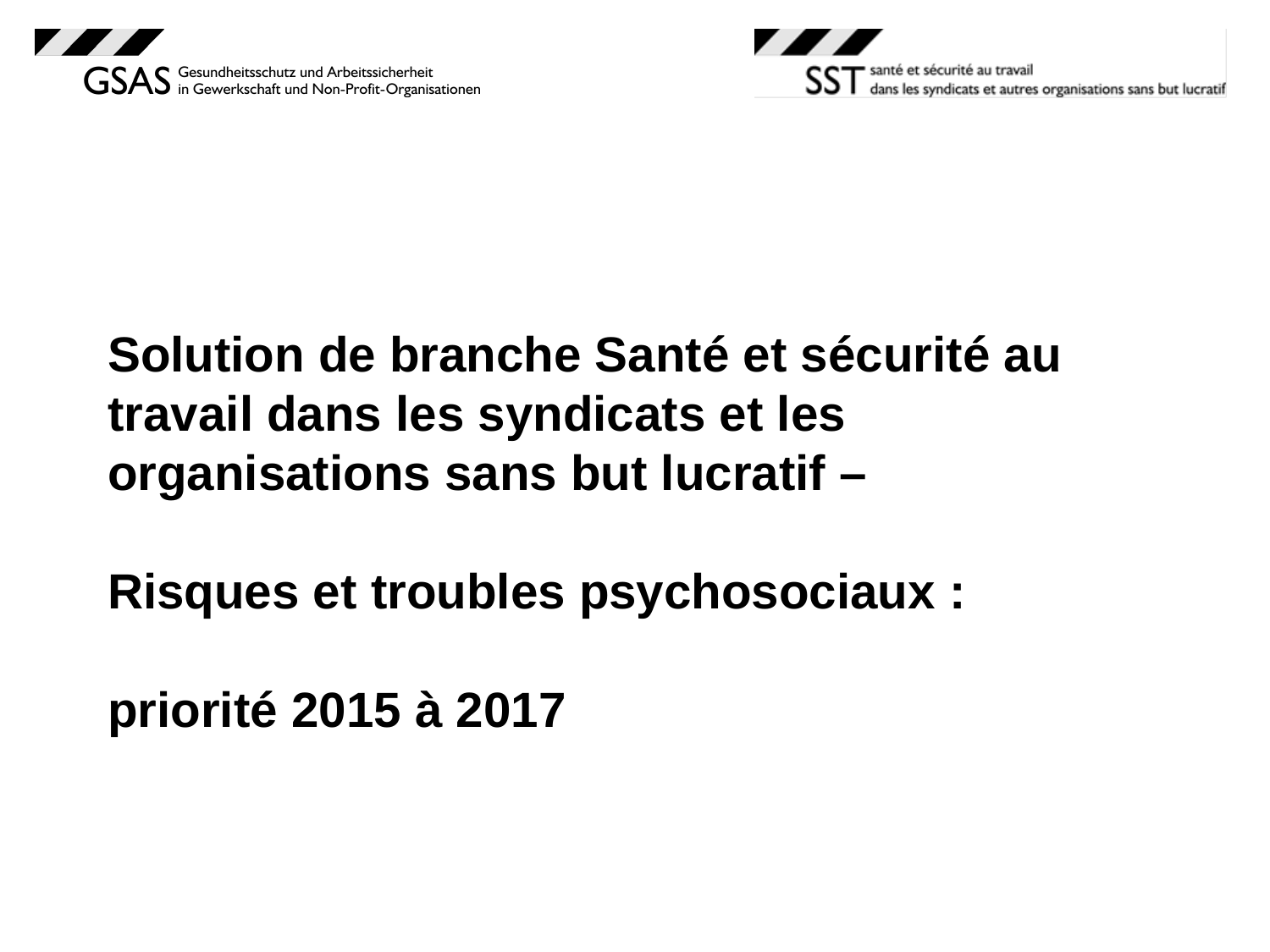

# Solution de branche Santé et sécurité au travail dans les syndicats et les organisations sans but lucratif –  Risques et troubles psychosociaux : priorité 2015 à 2017